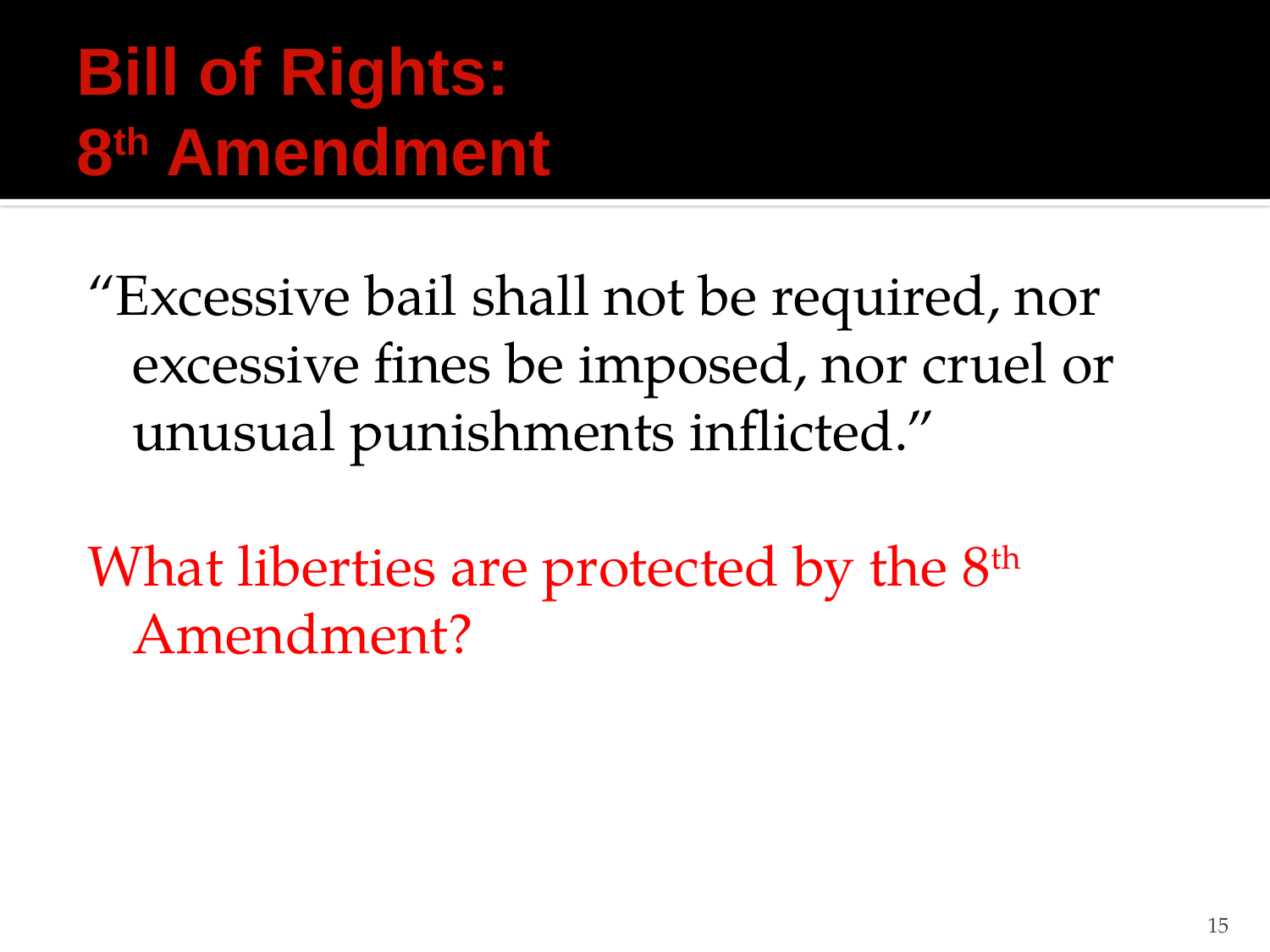

# Bill of Rights: 8th Amendment
“Excessive bail shall not be required, nor excessive fines be imposed, nor cruel or unusual punishments inflicted.”

What liberties are protected by the 8th Amendment?
15